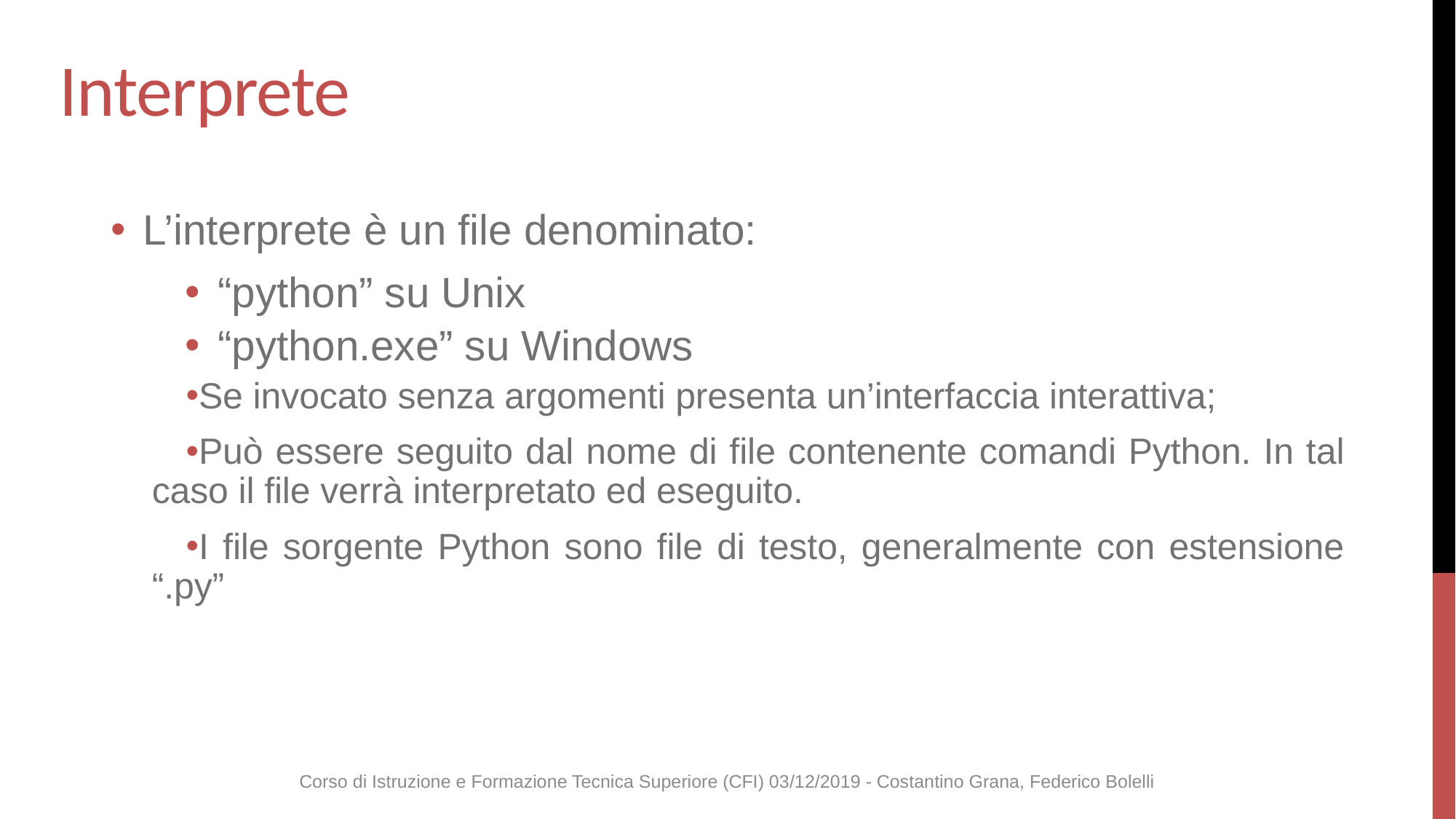

# Interprete
L’interprete è un file denominato:
“python” su Unix
“python.exe” su Windows
Se invocato senza argomenti presenta un’interfaccia interattiva;
Può essere seguito dal nome di file contenente comandi Python. In tal caso il file verrà interpretato ed eseguito.
I file sorgente Python sono file di testo, generalmente con estensione “.py”
Corso di Istruzione e Formazione Tecnica Superiore (CFI) 03/12/2019 - Costantino Grana, Federico Bolelli